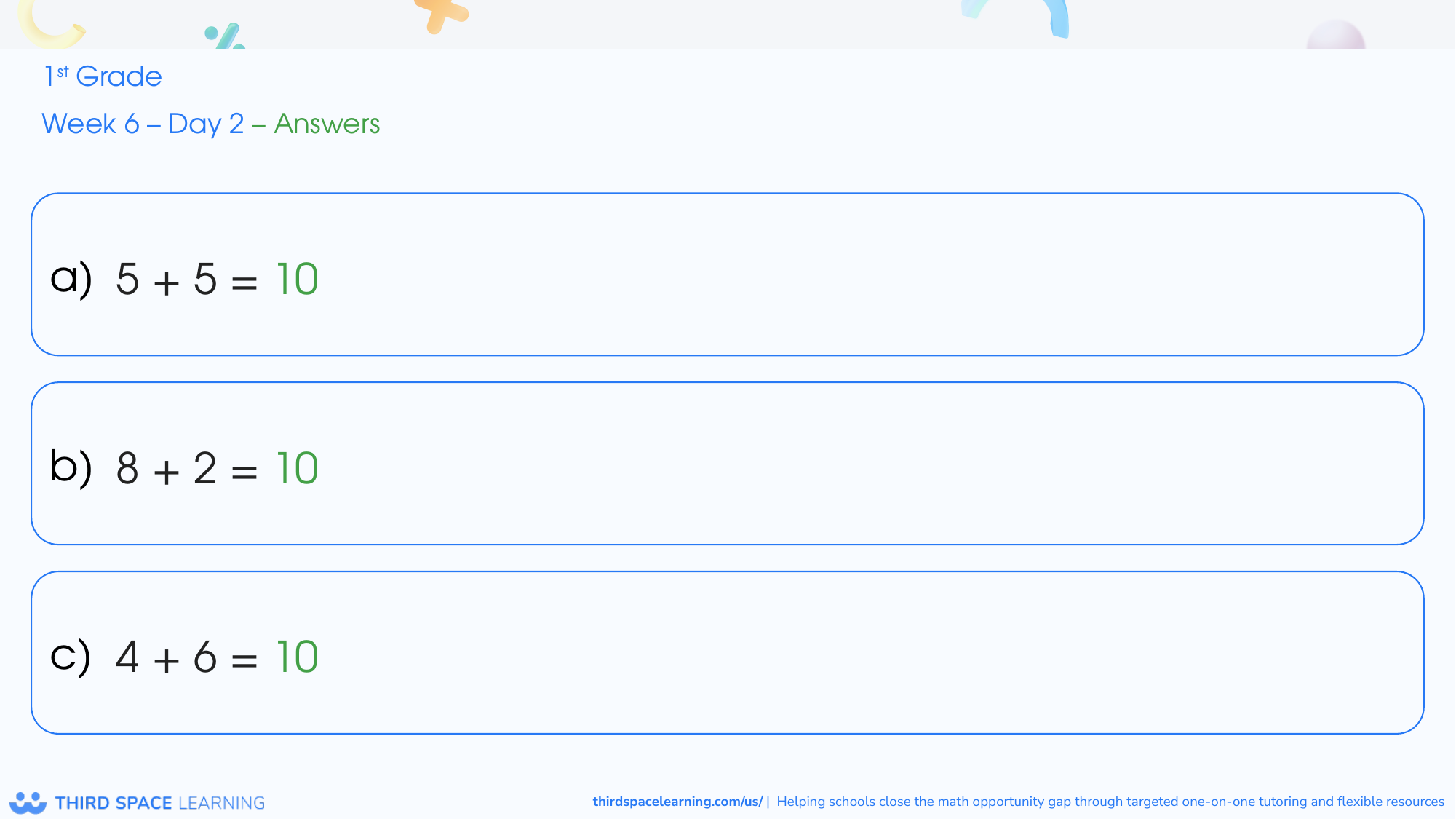

1st Grade
Week 6 – Day 2 – Answers
5 + 5 = 10
8 + 2 = 10
4 + 6 = 10